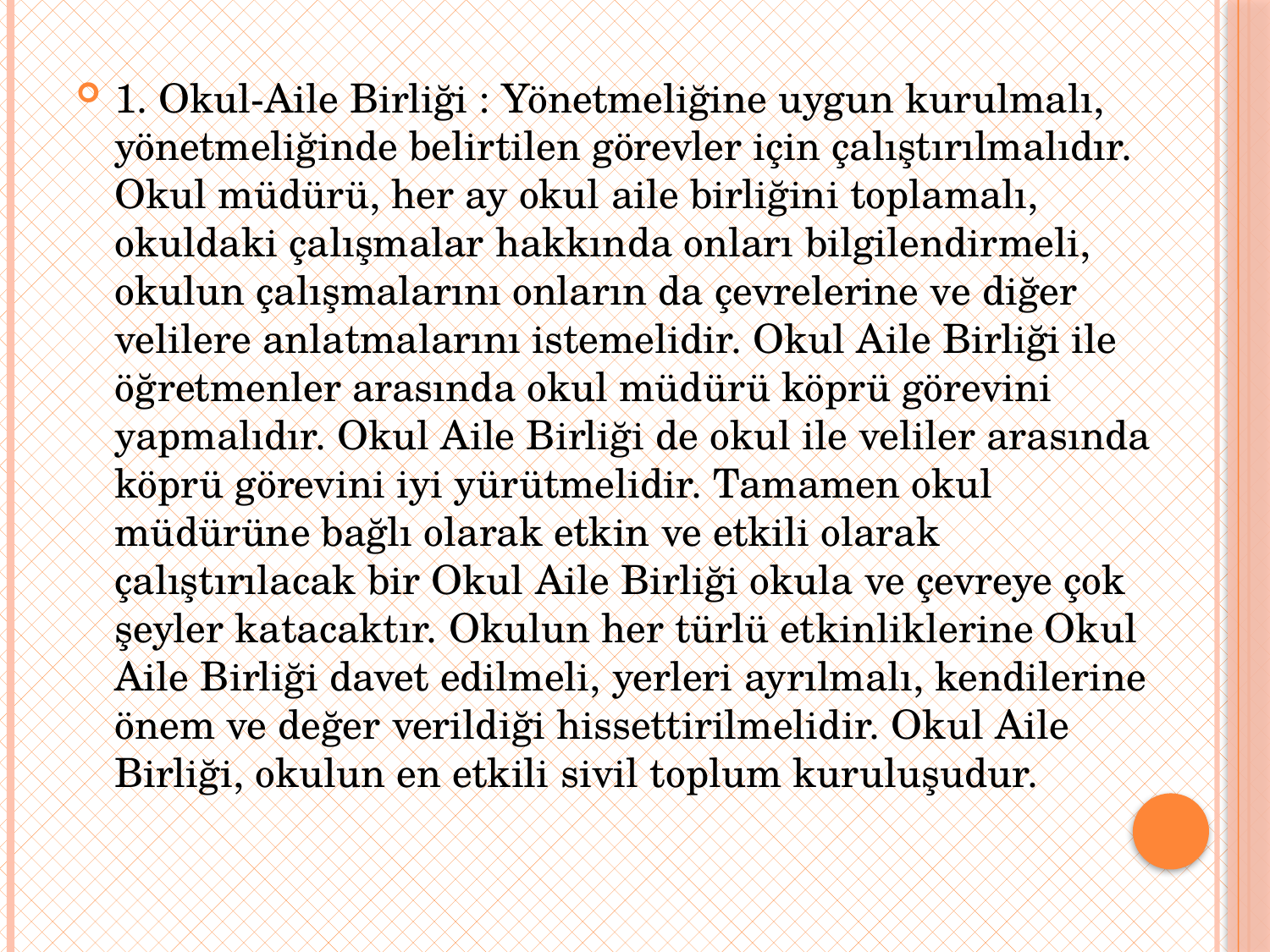

1. Okul-Aile Birliği : Yönetmeliğine uygun kurulmalı, yönetmeliğinde belirtilen görevler için çalıştırılmalıdır. Okul müdürü, her ay okul aile birliğini toplamalı, okuldaki çalışmalar hakkında onları bilgilendirmeli, okulun çalışmalarını onların da çevrelerine ve diğer velilere anlatmalarını istemelidir. Okul Aile Birliği ile öğretmenler arasında okul müdürü köprü görevini yapmalıdır. Okul Aile Birliği de okul ile veliler arasında köprü görevini iyi yürütmelidir. Tamamen okul müdürüne bağlı olarak etkin ve etkili olarak çalıştırılacak bir Okul Aile Birliği okula ve çevreye çok şeyler katacaktır. Okulun her türlü etkinliklerine Okul Aile Birliği davet edilmeli, yerleri ayrılmalı, kendilerine önem ve değer verildiği hissettirilmelidir. Okul Aile Birliği, okulun en etkili sivil toplum kuruluşudur.